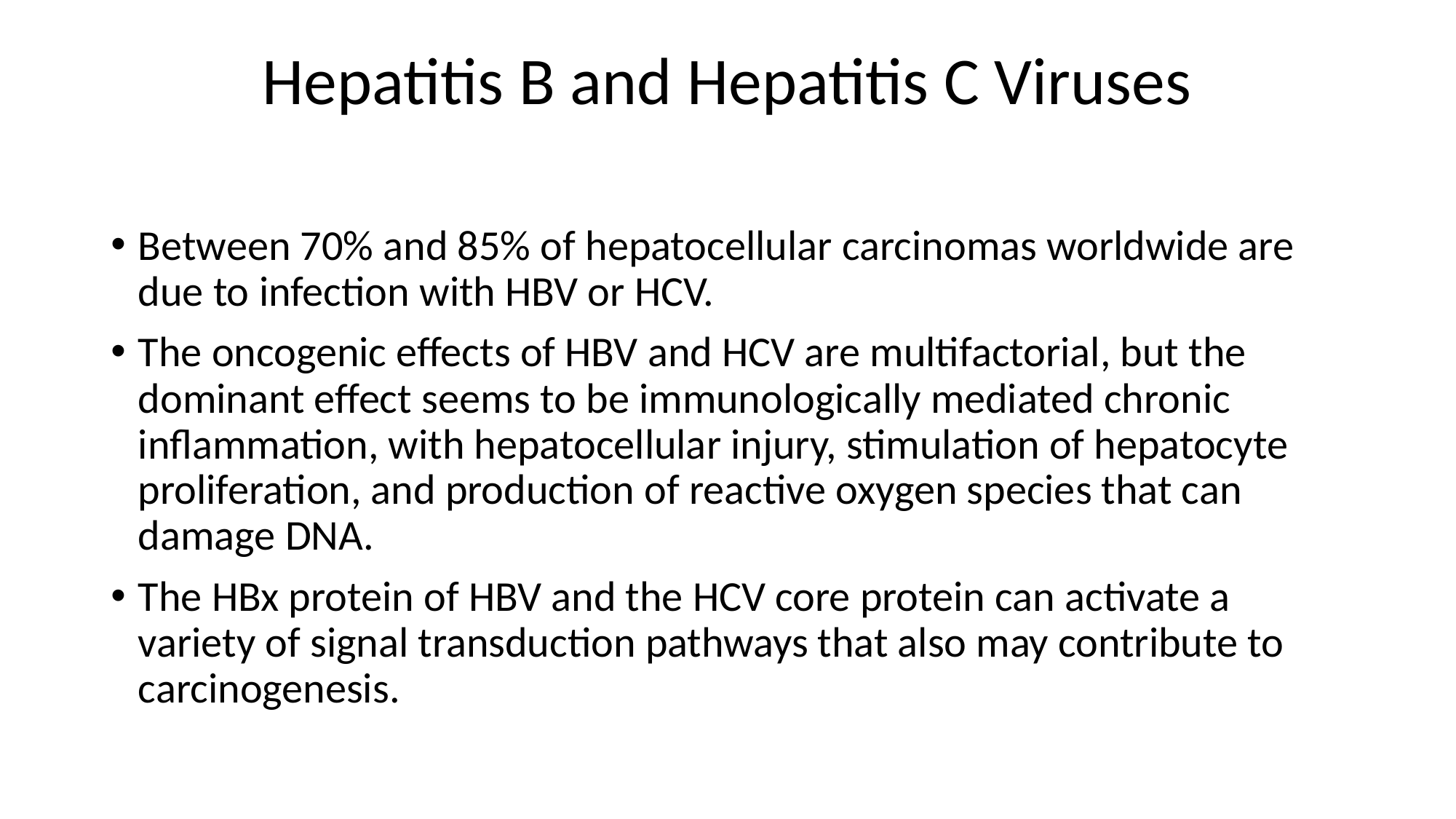

# Hepatitis B and Hepatitis C Viruses
Between 70% and 85% of hepatocellular carcinomas worldwide are due to infection with HBV or HCV.
The oncogenic effects of HBV and HCV are multifactorial, but the dominant effect seems to be immunologically mediated chronic inflammation, with hepatocellular injury, stimulation of hepatocyte proliferation, and production of reactive oxygen species that can damage DNA.
The HBx protein of HBV and the HCV core protein can activate a variety of signal transduction pathways that also may contribute to carcinogenesis.